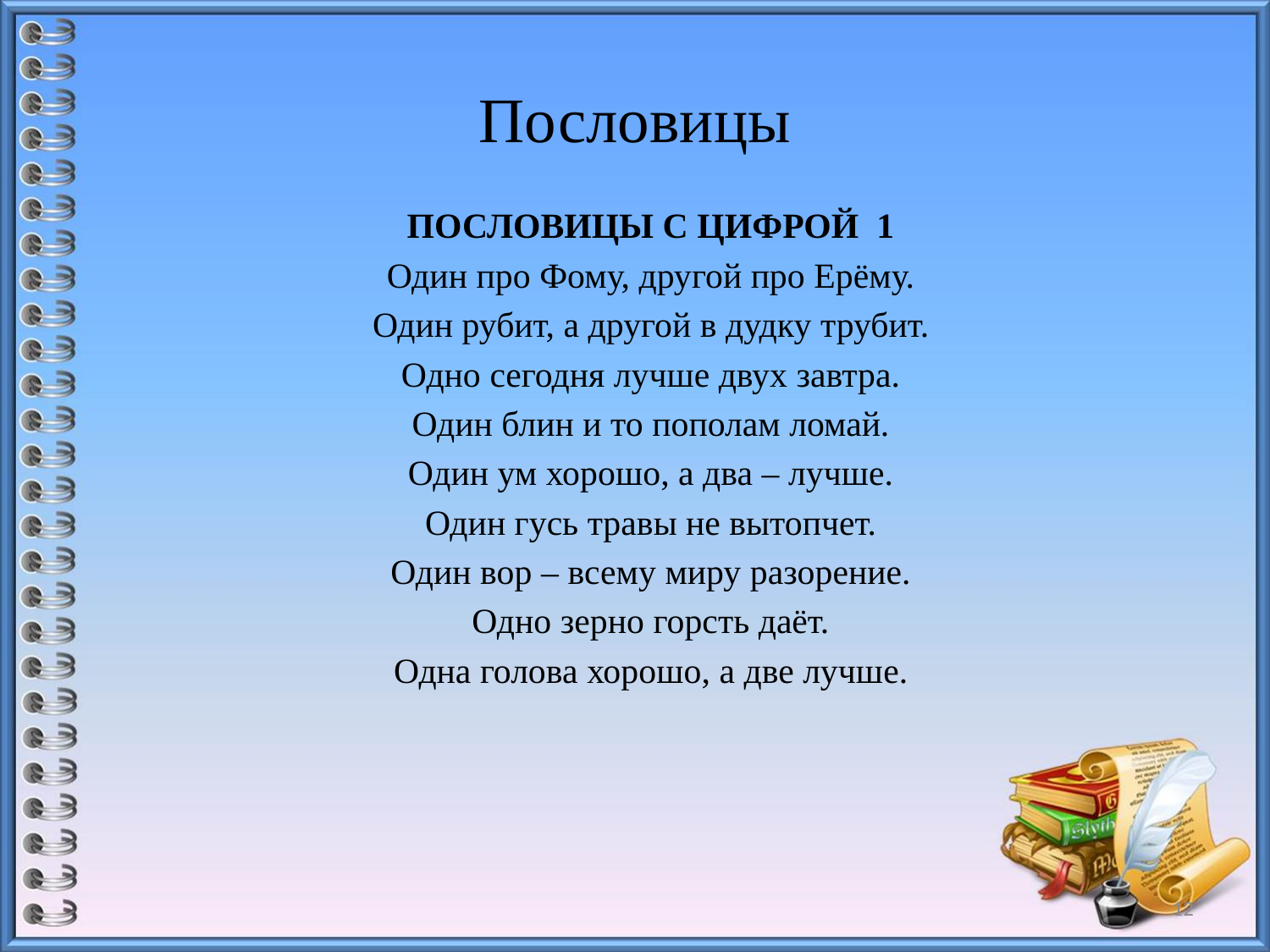

# Пословицы
ПОСЛОВИЦЫ С ЦИФРОЙ  1
Один про Фому, другой про Ерёму.
Один рубит, а другой в дудку трубит.
Одно сегодня лучше двух завтра.
Один блин и то пополам ломай.
Один ум хорошо, а два – лучше.
Один гусь травы не вытопчет.
Один вор – всему миру разорение.
Одно зерно горсть даёт.
Одна голова хорошо, а две лучше.

12